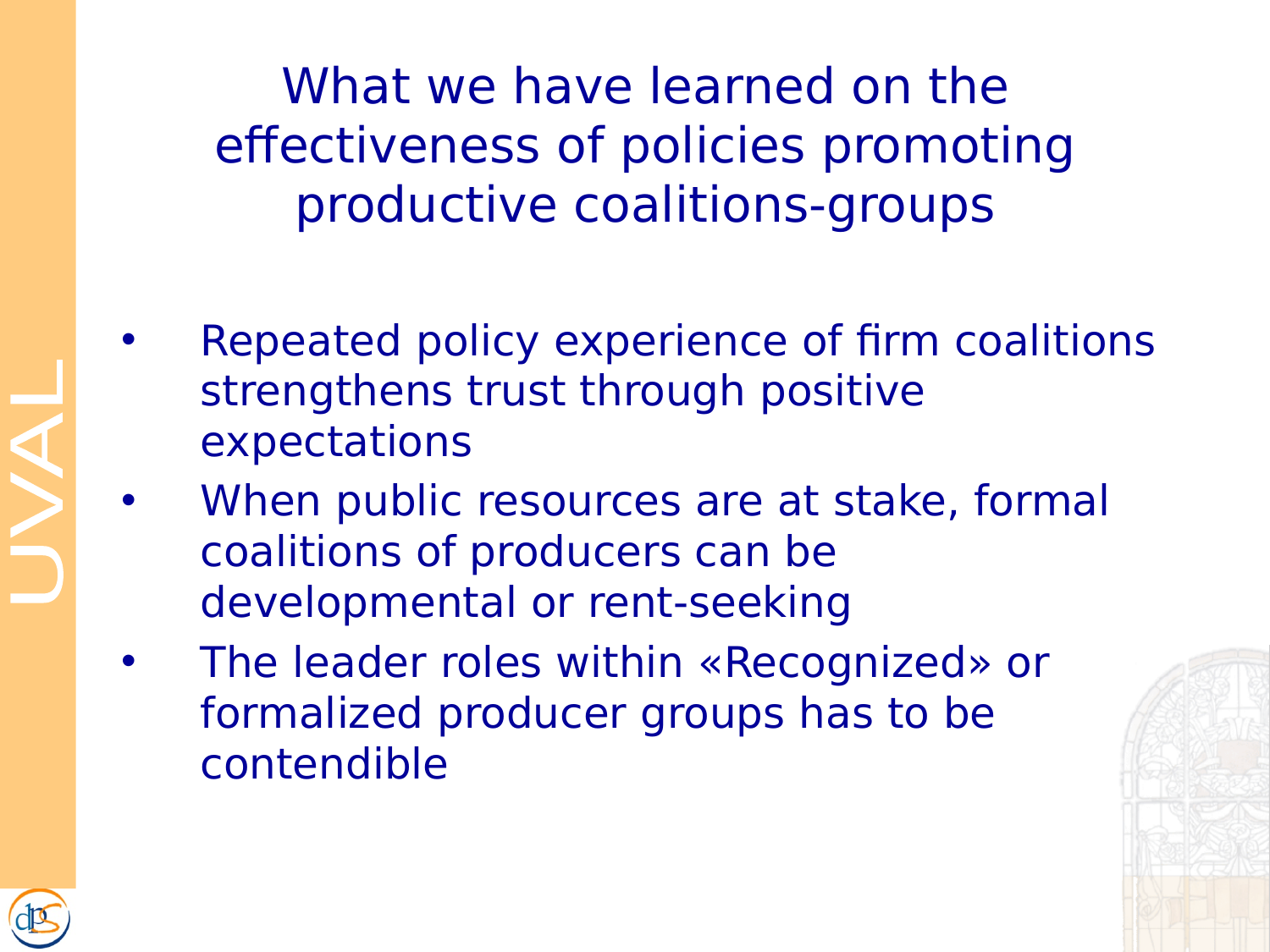

# What we have learned on the effectiveness of policies promoting productive coalitions-groups
Repeated policy experience of firm coalitions strengthens trust through positive expectations
When public resources are at stake, formal coalitions of producers can be developmental or rent-seeking
The leader roles within «Recognized» or formalized producer groups has to be contendible